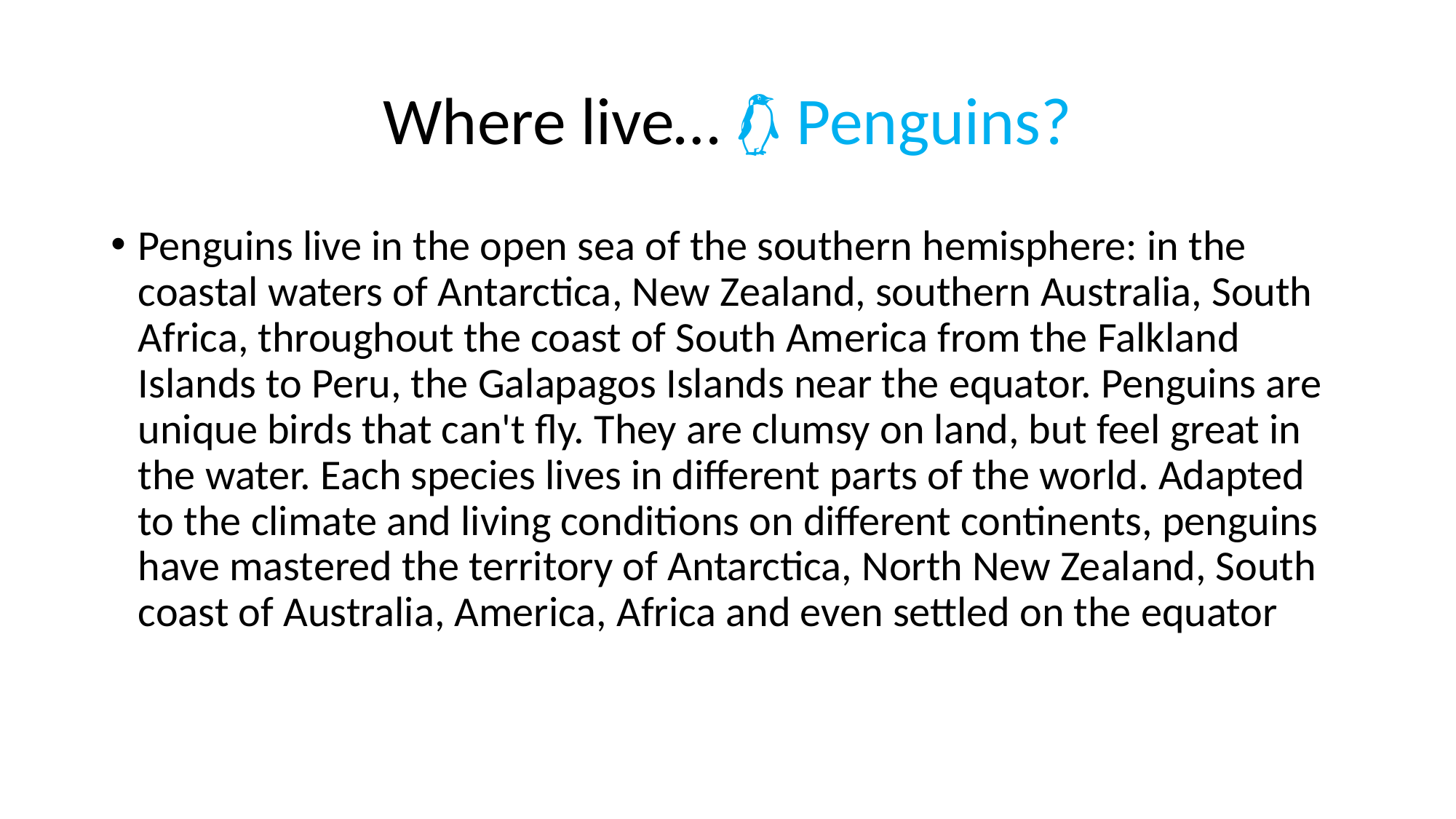

# Where live… 🐧 Penguins?
Penguins live in the open sea of the southern hemisphere: in the coastal waters of Antarctica, New Zealand, southern Australia, South Africa, throughout the coast of South America from the Falkland Islands to Peru, the Galapagos Islands near the equator. Penguins are unique birds that can't fly. They are clumsy on land, but feel great in the water. Each species lives in different parts of the world. Adapted to the climate and living conditions on different continents, penguins have mastered the territory of Antarctica, North New Zealand, South coast of Australia, America, Africa and even settled on the equator